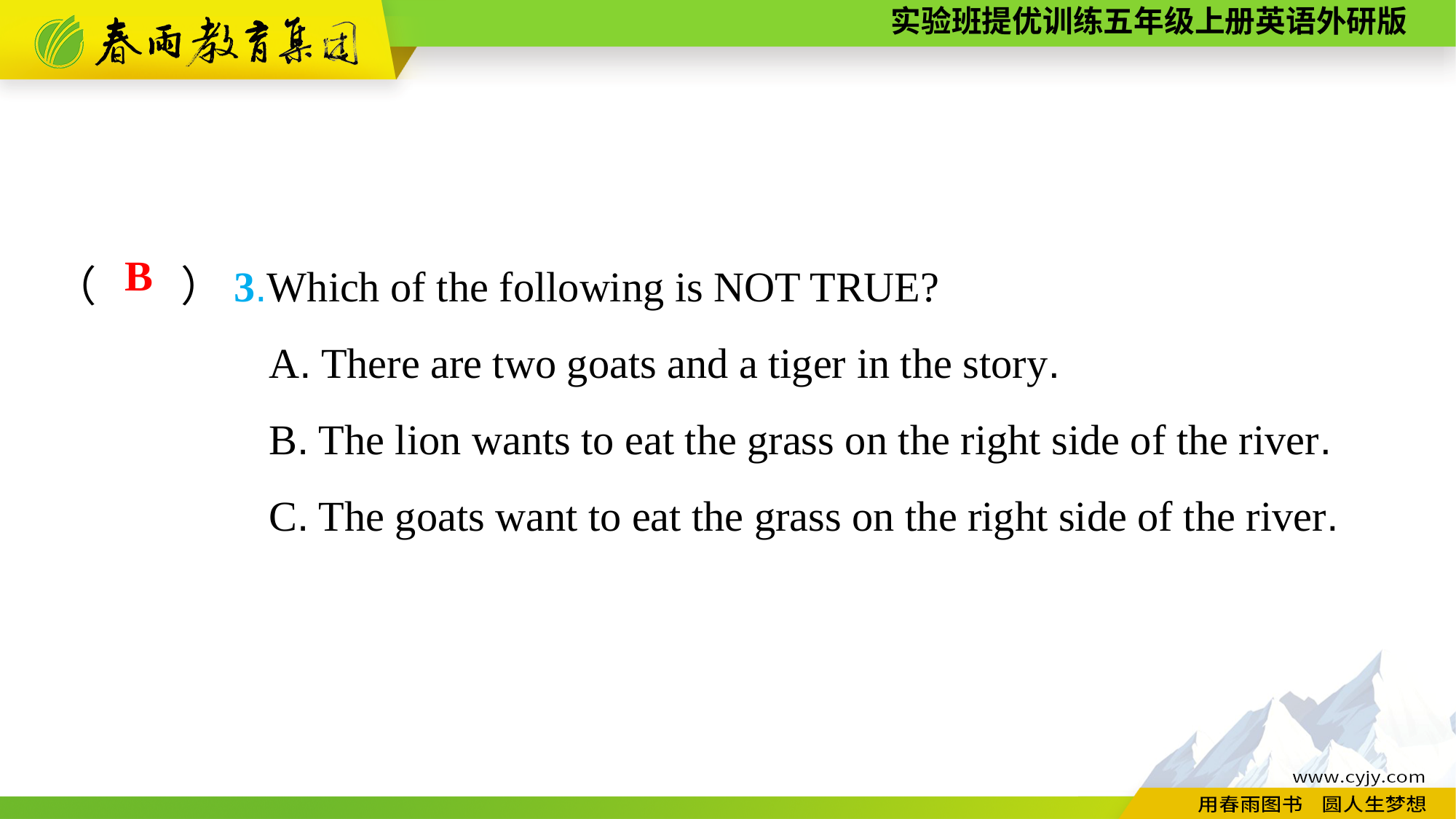

（　　）3.Which of the following is NOT TRUE?
A. There are two goats and a tiger in the story.
B. The lion wants to eat the grass on the right side of the river.
C. The goats want to eat the grass on the right side of the river.
B